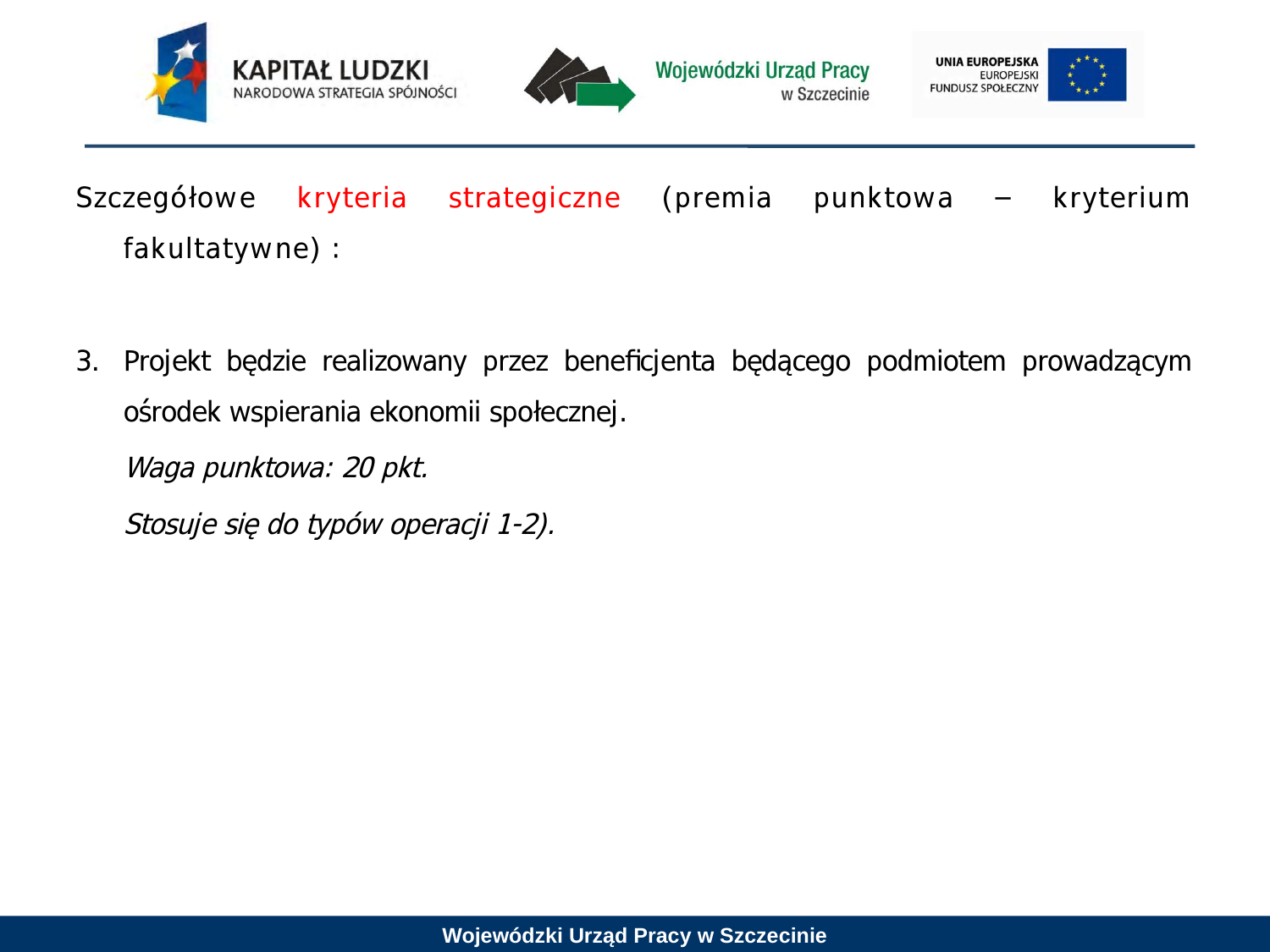

Szczegółowe kryteria strategiczne (premia punktowa – kryterium fakultatywne) :

3.	Projekt będzie realizowany przez beneficjenta będącego podmiotem prowadzącym ośrodek wspierania ekonomii społecznej.
	Waga punktowa: 20 pkt.
	Stosuje się do typów operacji 1-2).